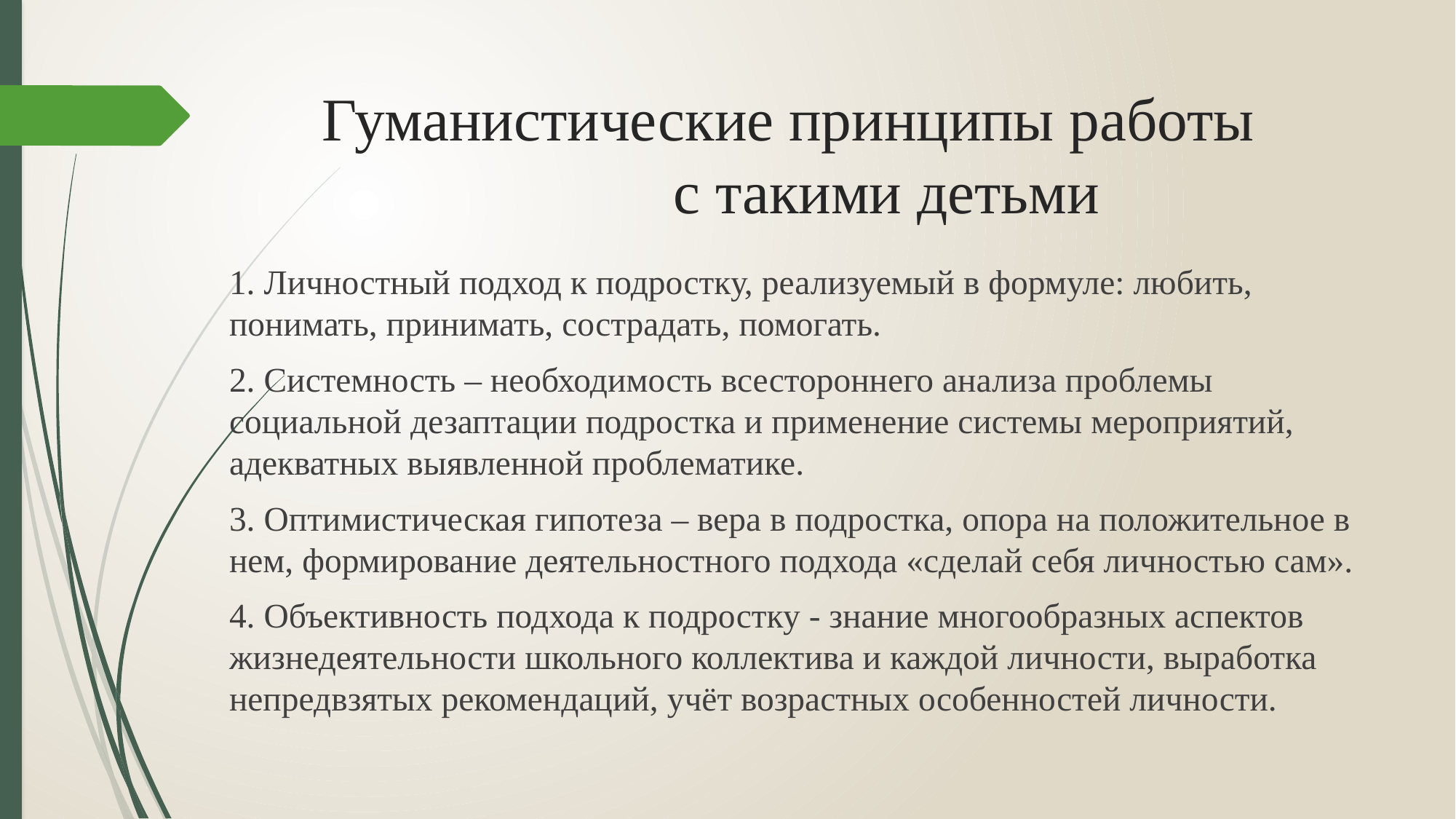

# Гуманистические принципы работы              с такими детьми
1. Личностный подход к подростку, реализуемый в формуле: любить, понимать, принимать, сострадать, помогать.
2. Системность – необходимость всестороннего анализа проблемы социальной дезаптации подростка и применение системы мероприятий, адекватных выявленной проблематике.
3. Оптимистическая гипотеза – вера в подростка, опора на положительное в нем, формирование деятельностного подхода «сделай себя личностью сам».
4. Объективность подхода к подростку - знание многообразных аспектов жизнедеятельности школьного коллектива и каждой личности, выработка непредвзятых рекомендаций, учёт возрастных особенностей личности.